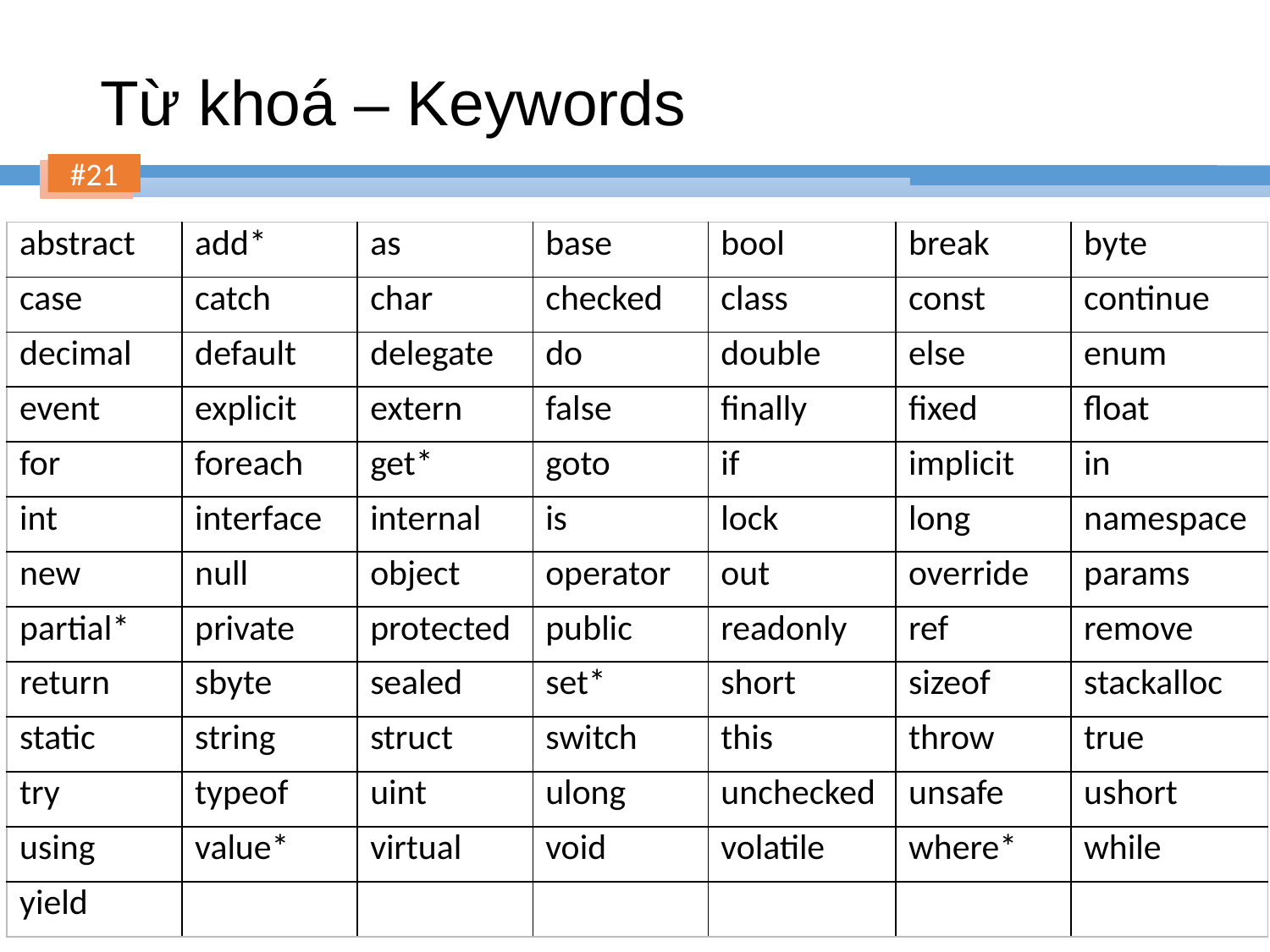

# Từ khoá – Keywords

| abstract | add\* | as | base | bool | break | byte |
| --- | --- | --- | --- | --- | --- | --- |
| case | catch | char | checked | class | const | continue |
| decimal | default | delegate | do | double | else | enum |
| event | explicit | extern | false | finally | fixed | float |
| for | foreach | get\* | goto | if | implicit | in |
| int | interface | internal | is | lock | long | namespace |
| new | null | object | operator | out | override | params |
| partial\* | private | protected | public | readonly | ref | remove |
| return | sbyte | sealed | set\* | short | sizeof | stackalloc |
| static | string | struct | switch | this | throw | true |
| try | typeof | uint | ulong | unchecked | unsafe | ushort |
| using | value\* | virtual | void | volatile | where\* | while |
| yield |  |  |  |  |  |  |